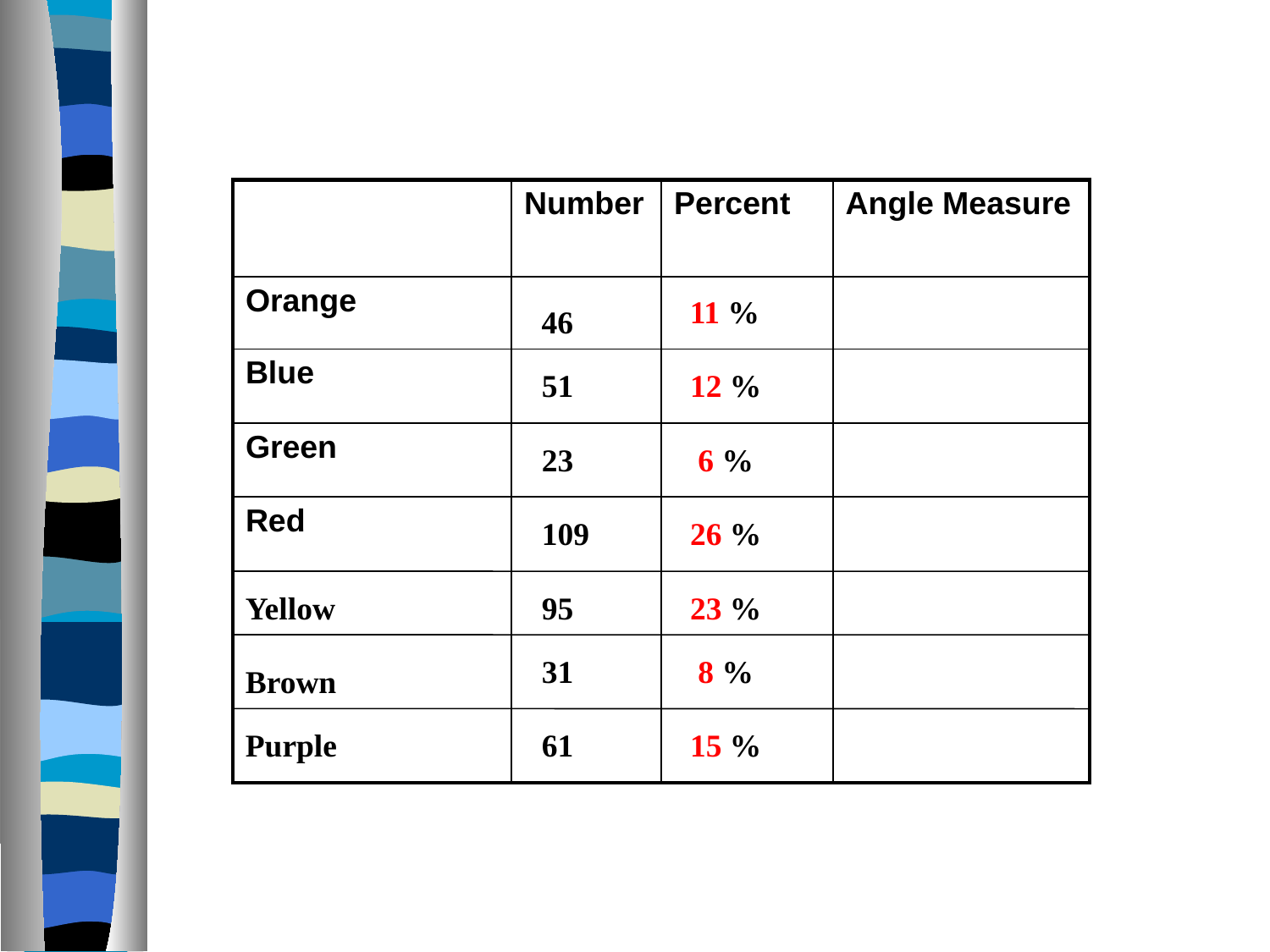

|  | Number | Percent | Angle Measure |
| --- | --- | --- | --- |
| Orange |  |  |  |
| Blue |  |  |  |
| Green |  |  |  |
| Red |  |  |  |
11 %
46
51
12 %
23
 6 %
109
26 %

Yellow
95
23 %

31
 8 %
Brown

Purple
61
15 %